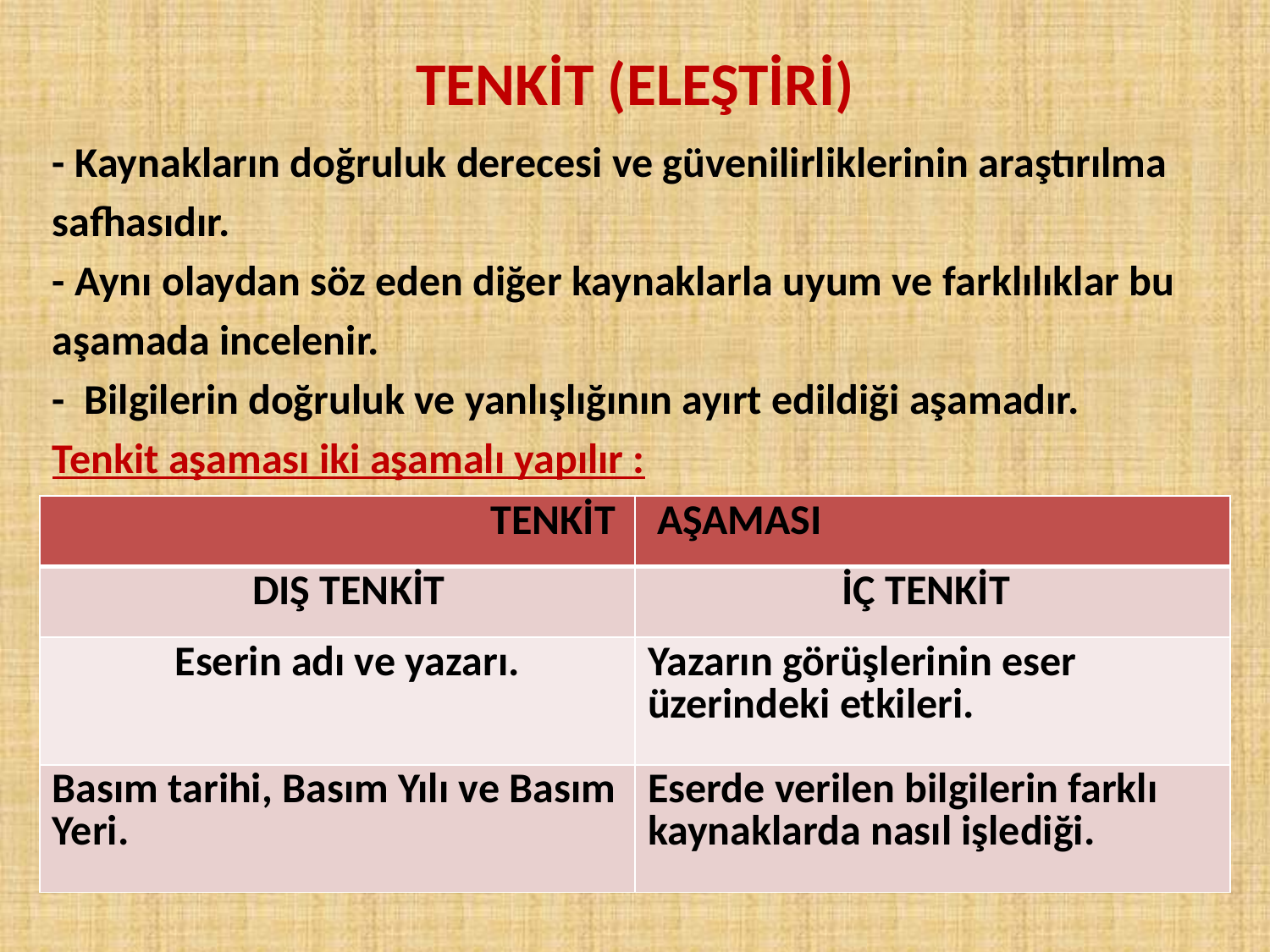

# TENKİT (ELEŞTİRİ)
- Kaynakların doğruluk derecesi ve güvenilirliklerinin araştırılma
safhasıdır.
- Aynı olaydan söz eden diğer kaynaklarla uyum ve farklılıklar bu
aşamada incelenir.
-  Bilgilerin doğruluk ve yanlışlığının ayırt edildiği aşamadır.
Tenkit aşaması iki aşamalı yapılır :

| TENKİT | AŞAMASI |
| --- | --- |
| DIŞ TENKİT | İÇ TENKİT |
| Eserin adı ve yazarı. | Yazarın görüşlerinin eser üzerindeki etkileri. |
| Basım tarihi, Basım Yılı ve Basım Yeri. | Eserde verilen bilgilerin farklı kaynaklarda nasıl işlediği. |